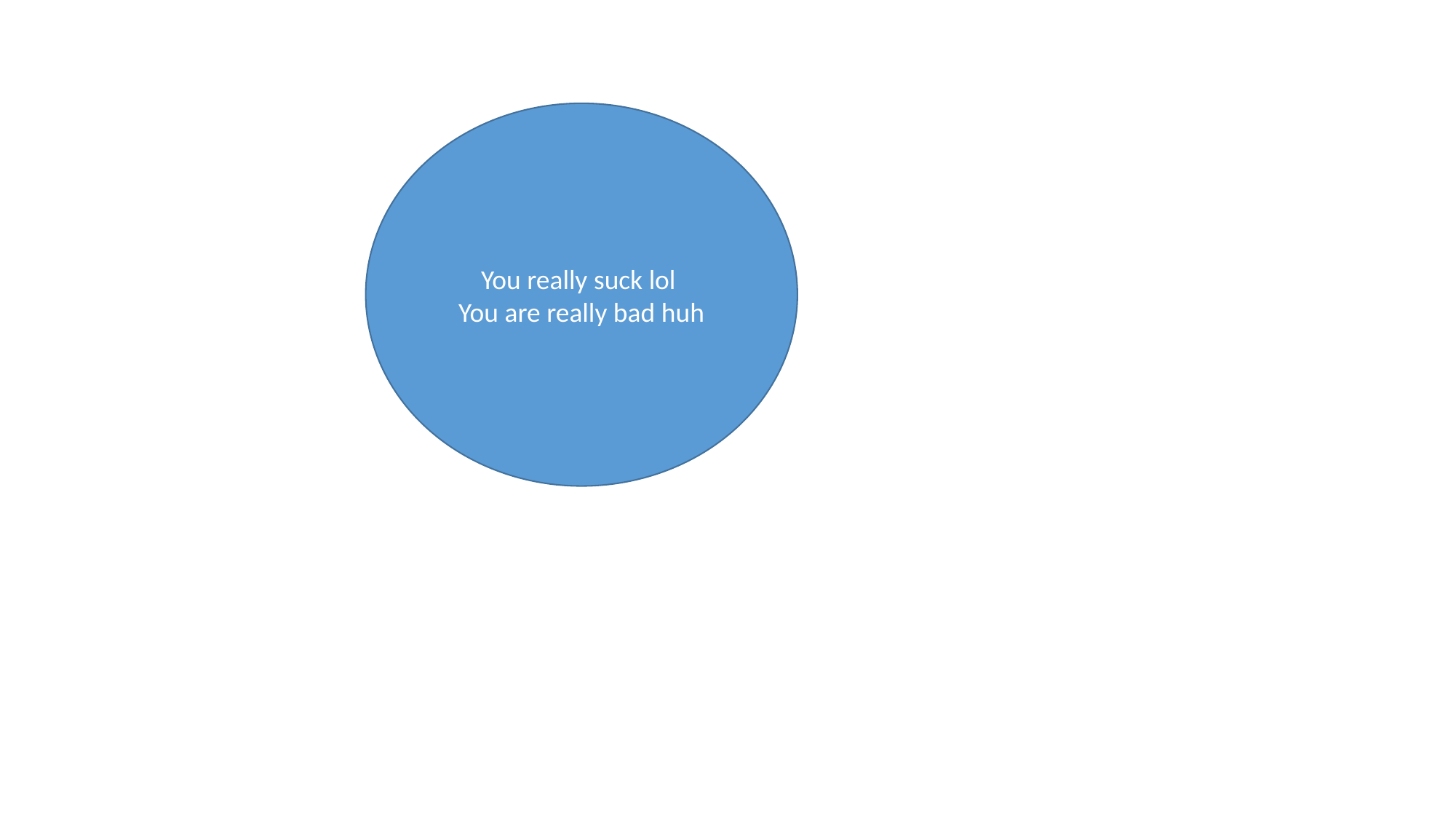

You really suck lol
You are really bad huh